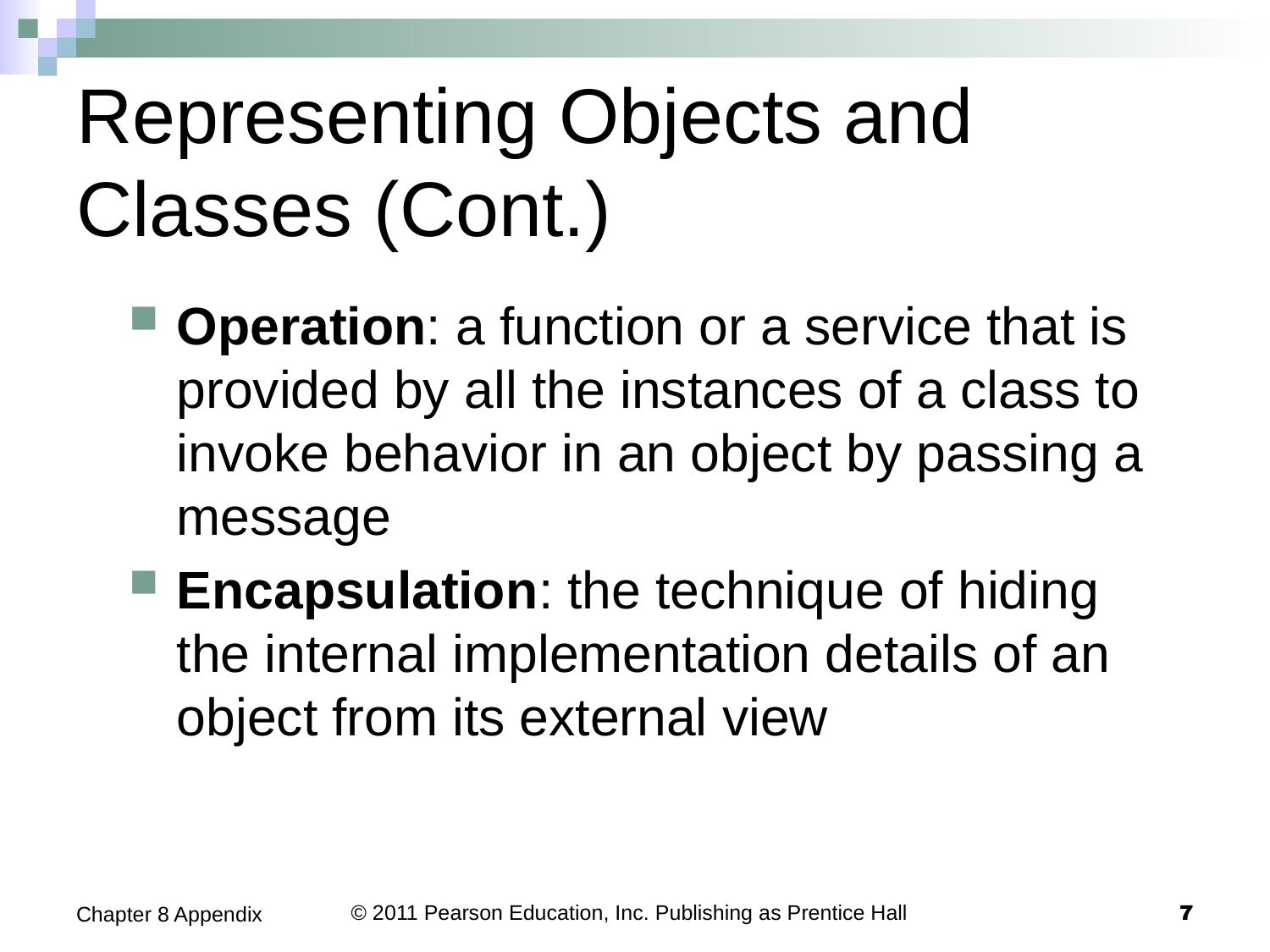

# Representing Objects and Classes (Cont.)
Operation: a function or a service that is provided by all the instances of a class to invoke behavior in an object by passing a message
Encapsulation: the technique of hiding the internal implementation details of an object from its external view
Chapter 8 Appendix
© 2011 Pearson Education, Inc. Publishing as Prentice Hall
7